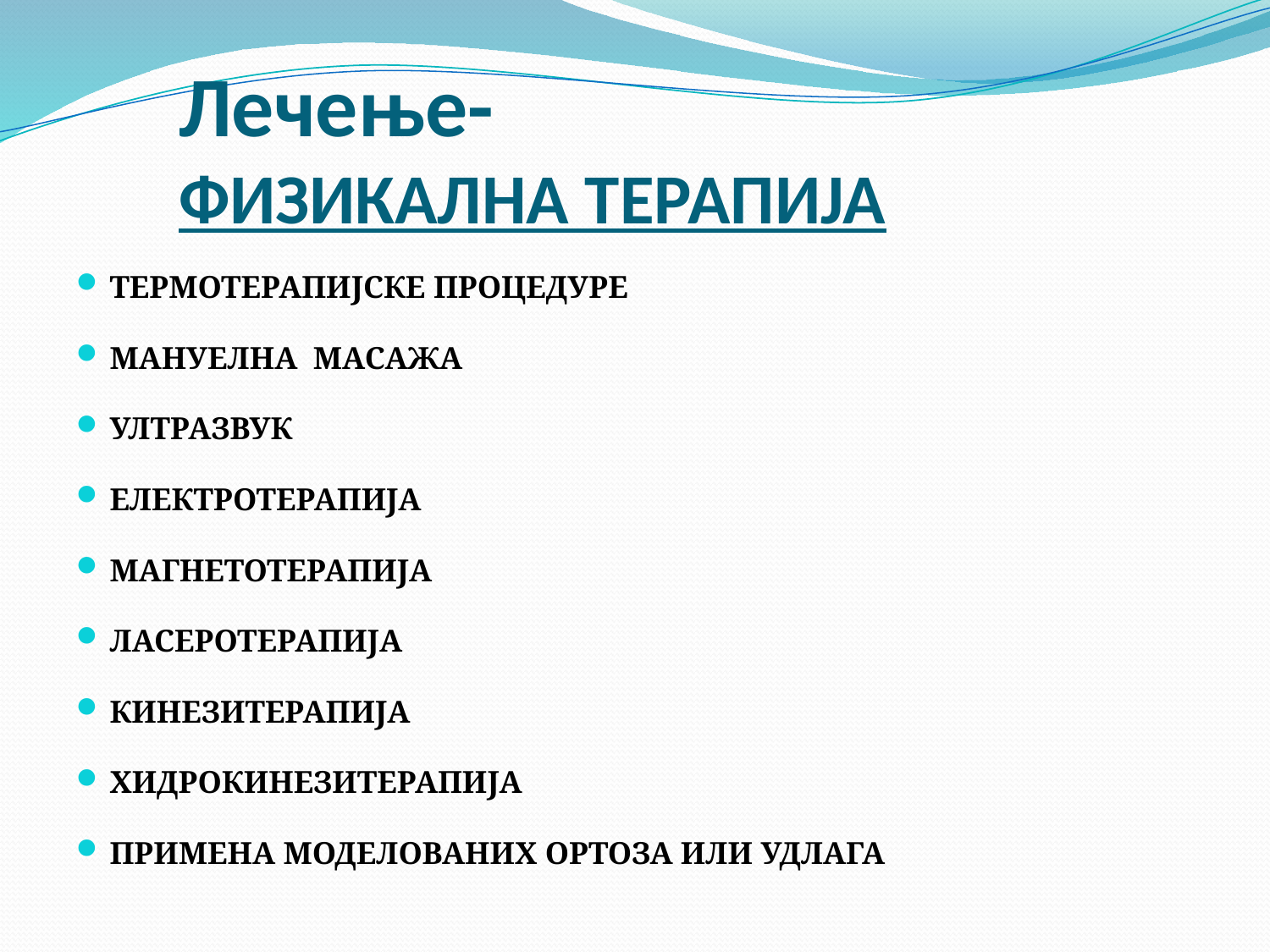

# Лечење- ФИЗИКАЛНА ТЕРАПИЈА
ТЕРМОТЕРАПИЈСКЕ ПРОЦЕДУРЕ

МАНУЕЛНА  МАСАЖА

УЛТРАЗВУК

ЕЛЕКТРОТЕРАПИЈА

МАГНЕТОТЕРАПИЈА

ЛАСЕРОТЕРАПИЈА

КИНЕЗИТЕРАПИЈА

ХИДРОКИНЕЗИТЕРАПИЈА

ПРИМЕНА МОДЕЛОВАНИХ ОРТОЗА ИЛИ УДЛАГА